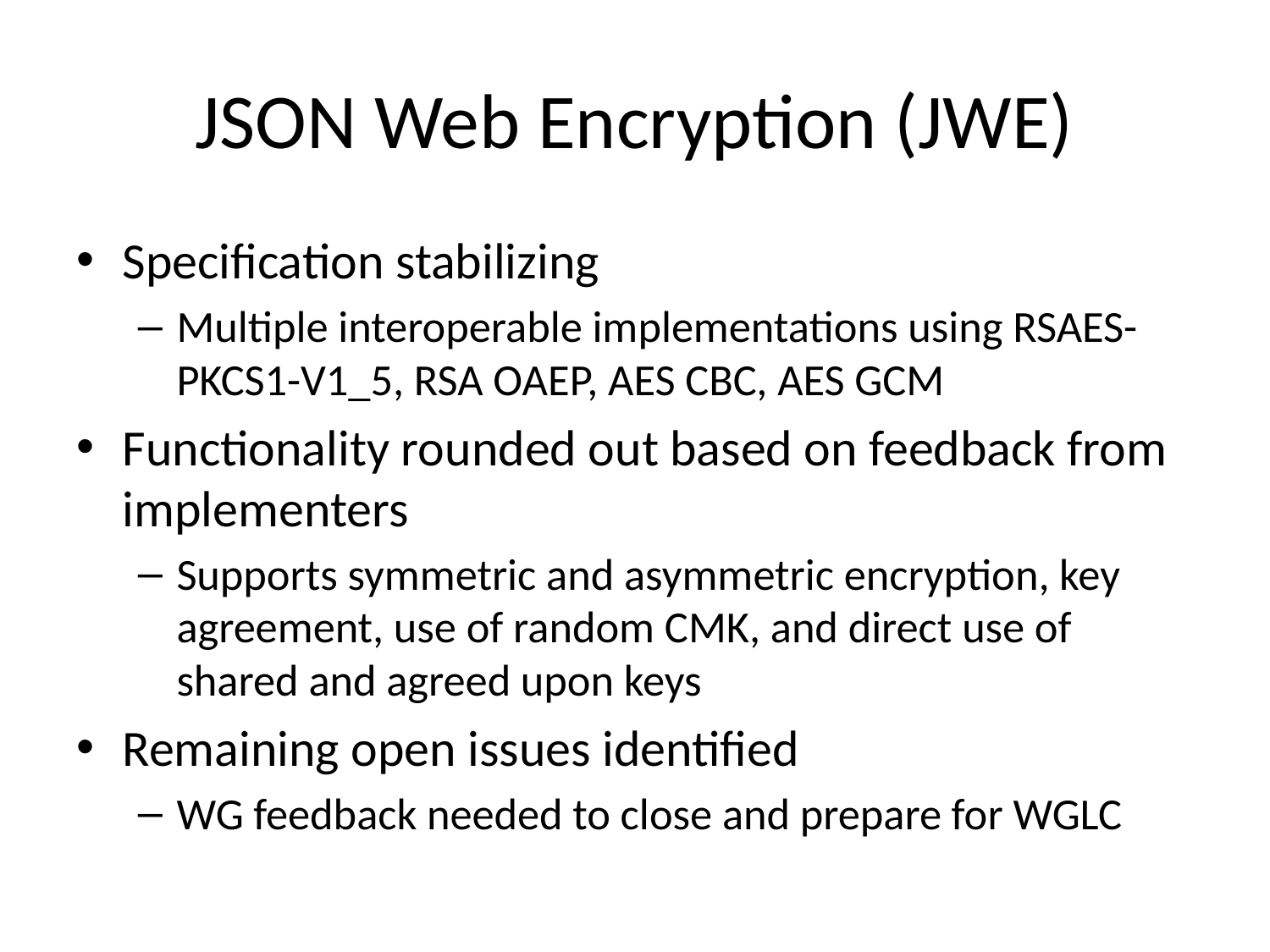

# JSON Web Encryption (JWE)
Specification stabilizing
Multiple interoperable implementations using RSAES-PKCS1-V1_5, RSA OAEP, AES CBC, AES GCM
Functionality rounded out based on feedback from implementers
Supports symmetric and asymmetric encryption, key agreement, use of random CMK, and direct use of shared and agreed upon keys
Remaining open issues identified
WG feedback needed to close and prepare for WGLC